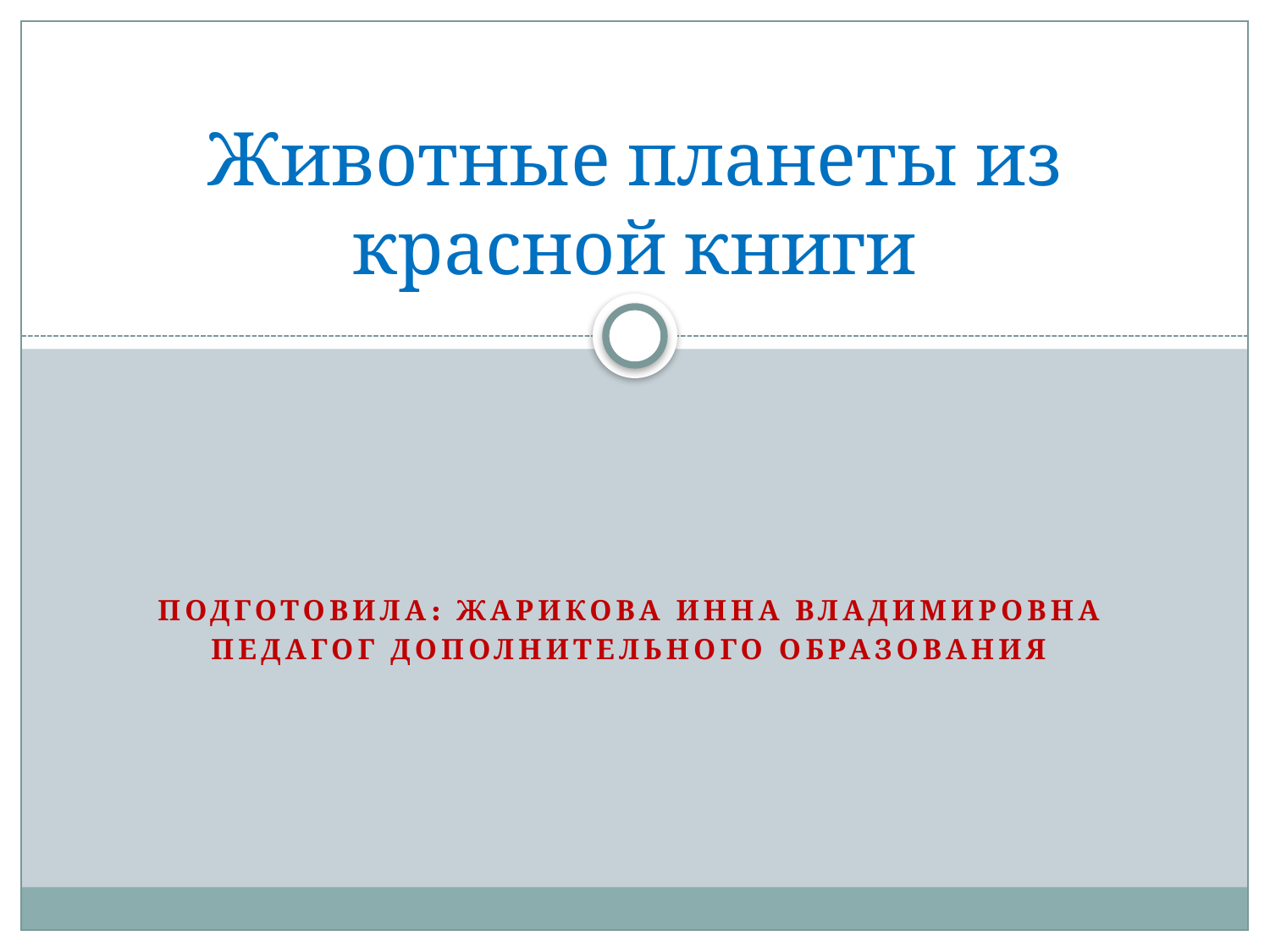

# Животные планеты из красной книги
Подготовила: Жарикова Инна Владимировна
Педагог дополнительного образования